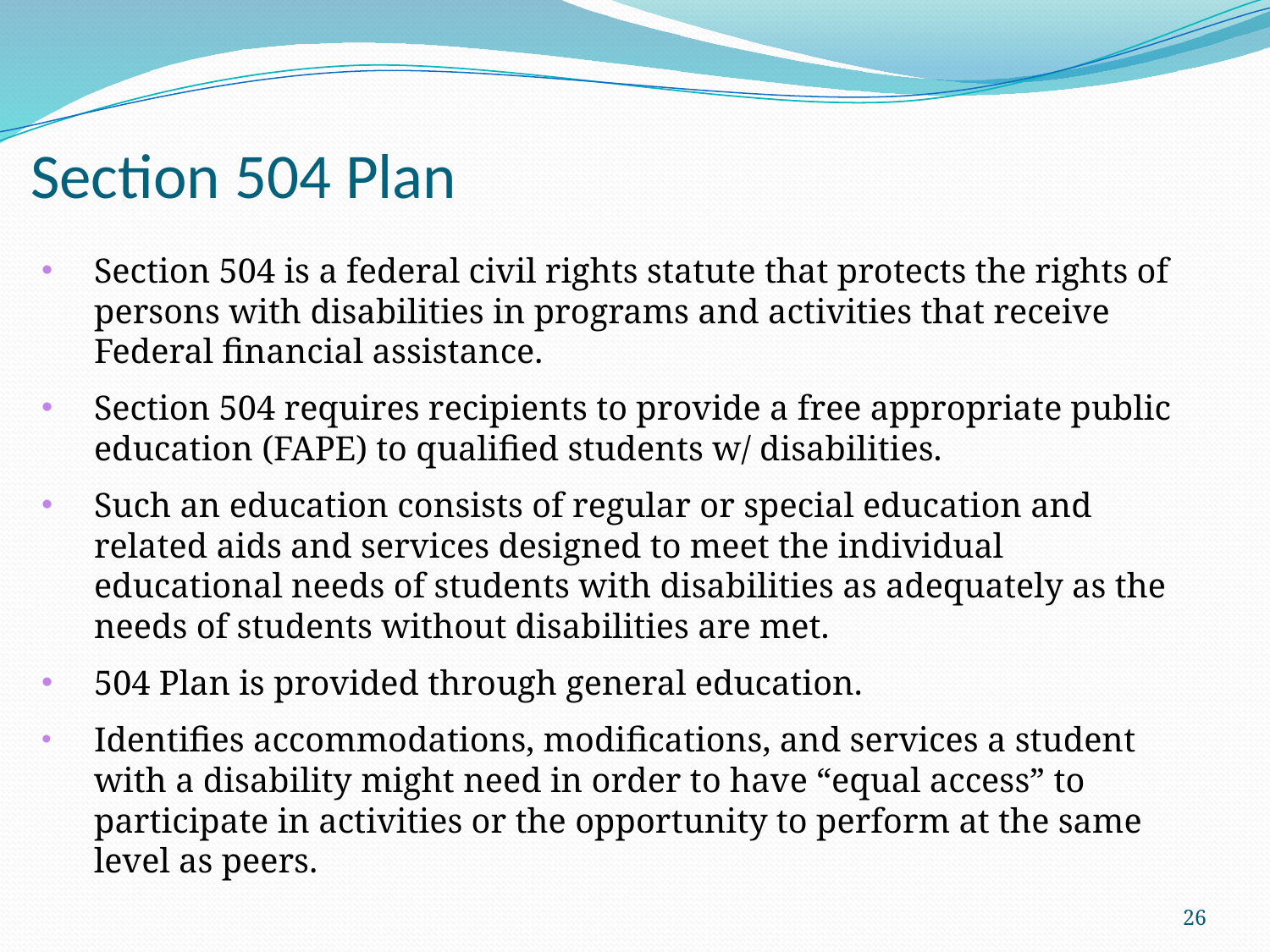

# Section 504 Plan
Section 504 is a federal civil rights statute that protects the rights of persons with disabilities in programs and activities that receive Federal financial assistance.
Section 504 requires recipients to provide a free appropriate public education (FAPE) to qualified students w/ disabilities.
Such an education consists of regular or special education and related aids and services designed to meet the individual educational needs of students with disabilities as adequately as the needs of students without disabilities are met.
504 Plan is provided through general education.
Identifies accommodations, modifications, and services a student with a disability might need in order to have “equal access” to participate in activities or the opportunity to perform at the same level as peers.

26